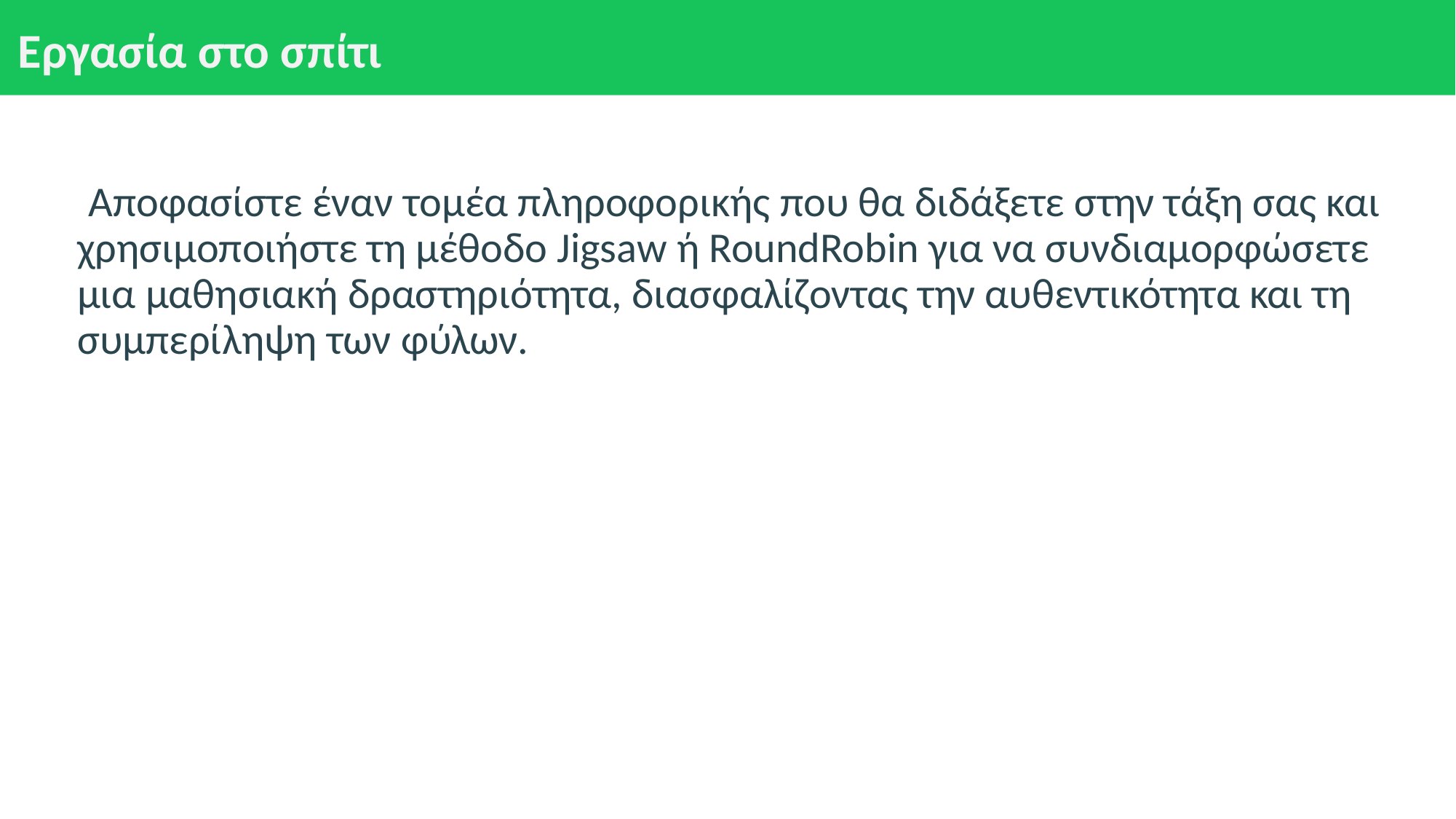

# Εργασία στο σπίτι
    Αποφασίστε έναν τομέα πληροφορικής που θα διδάξετε στην τάξη σας και χρησιμοποιήστε τη μέθοδο Jigsaw ή RoundRobin για να συνδιαμορφώσετε μια μαθησιακή δραστηριότητα, διασφαλίζοντας την αυθεντικότητα και τη συμπερίληψη των φύλων.